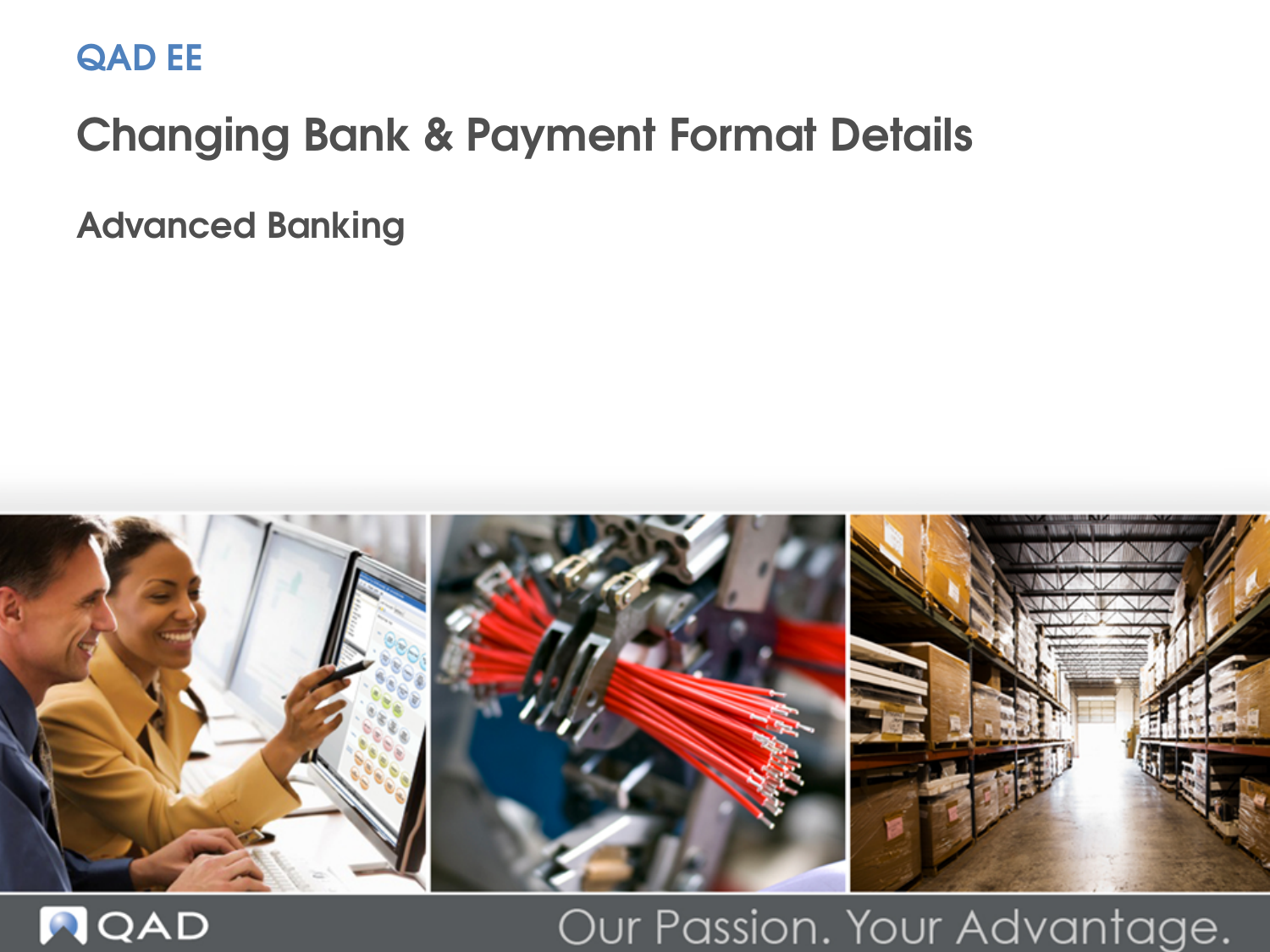

QAD EE
# Changing Bank & Payment Format Details
Advanced Banking